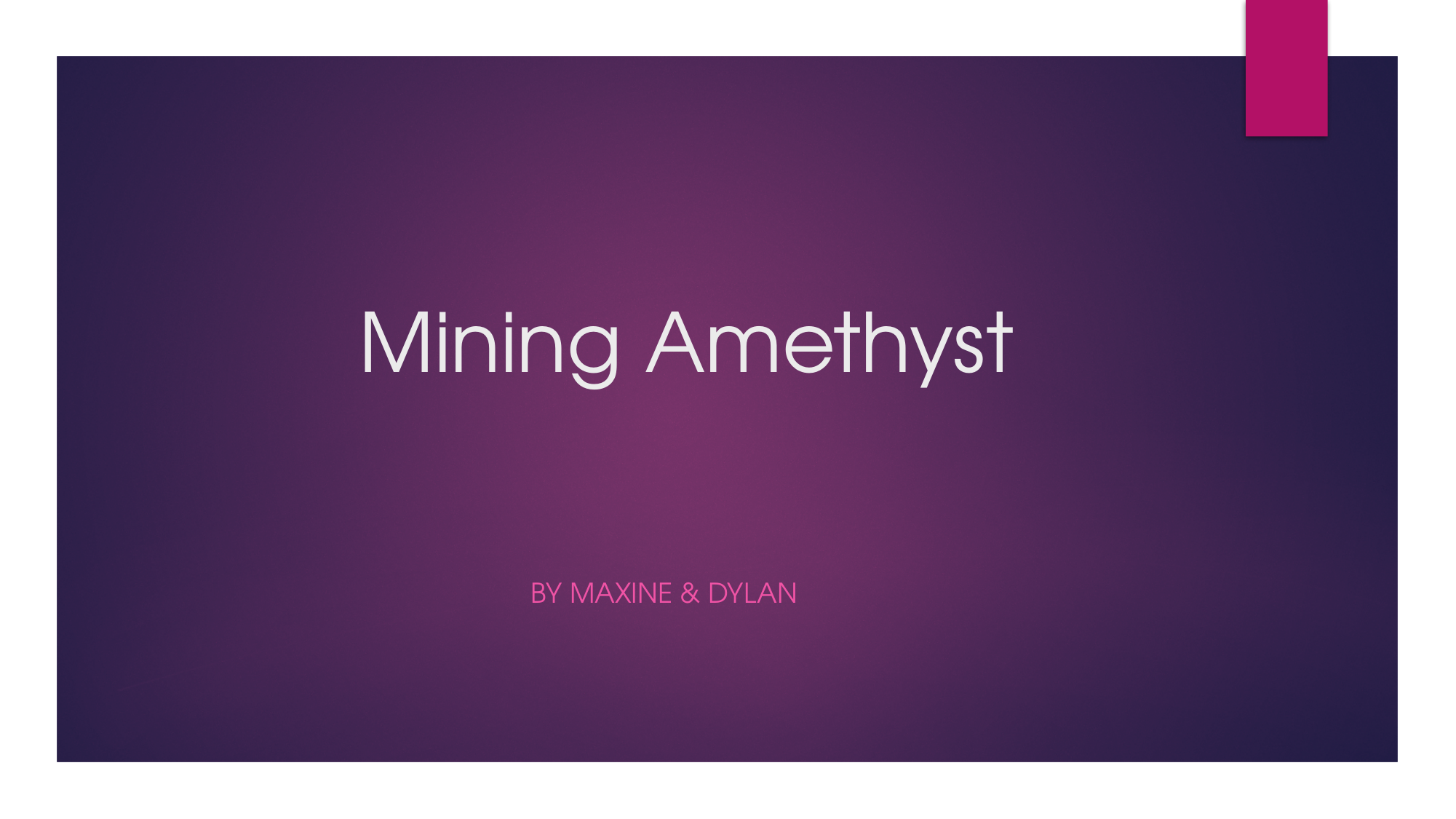

# Mining Amethyst
By Maxine & dylan